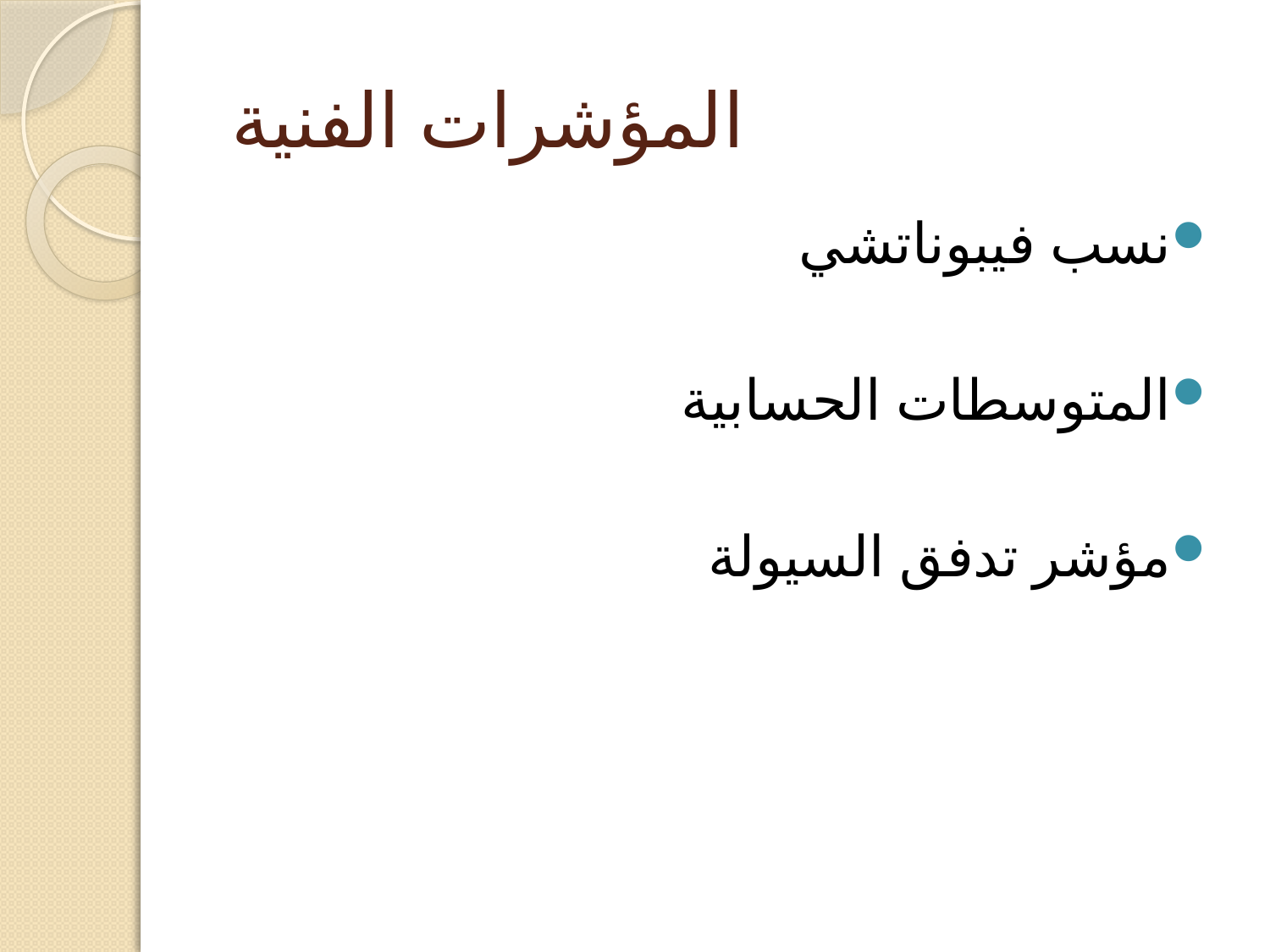

# المؤشرات الفنية
نسب فيبوناتشي

المتوسطات الحسابية

مؤشر تدفق السيولة